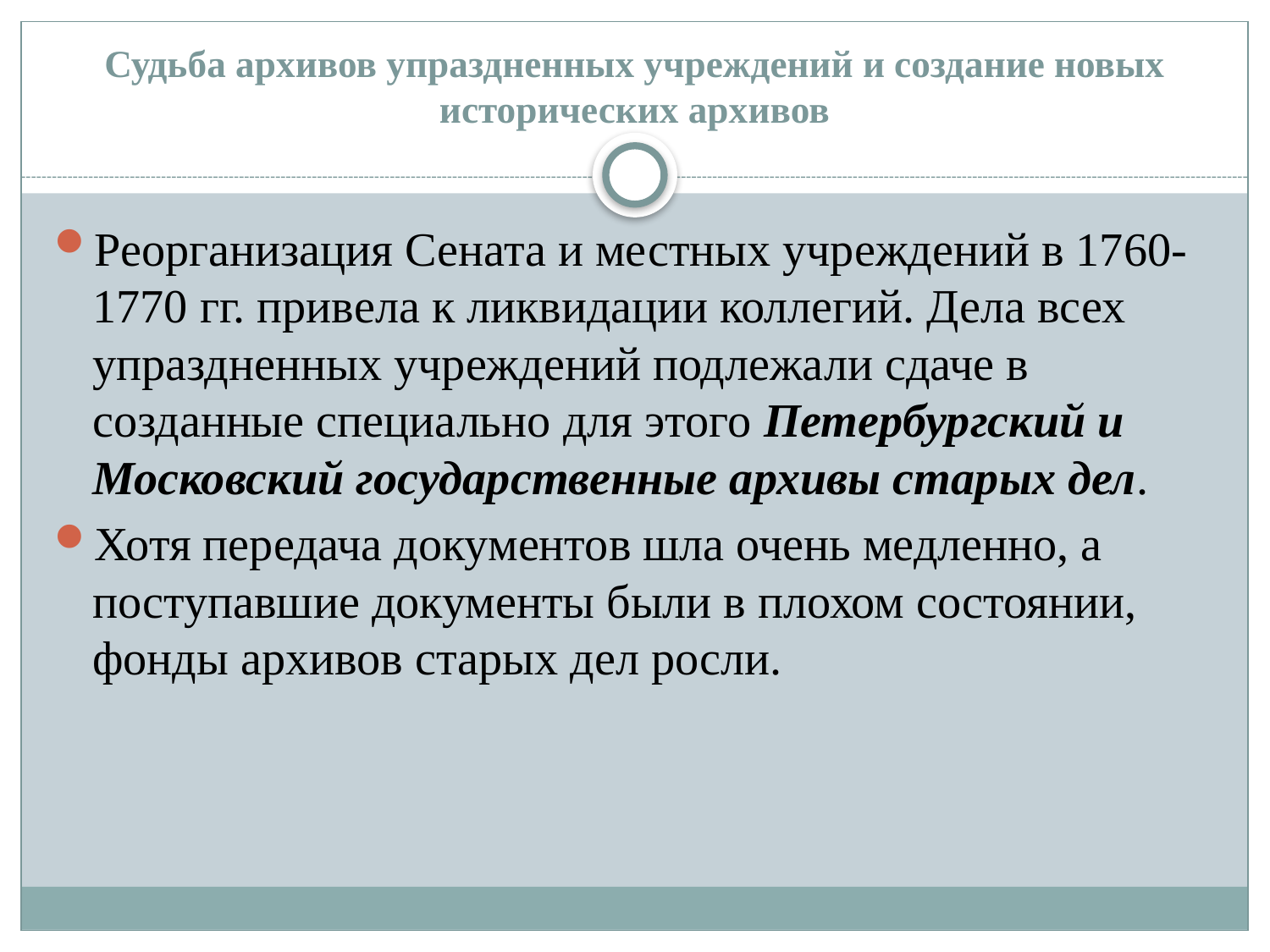

# Судьба архивов упраздненных учреждений и создание новых исторических архивов
Реорганизация Сената и местных учреждений в 1760-1770 гг. привела к ликвидации коллегий. Дела всех упраздненных учреждений подлежали сдаче в созданные специально для этого Петербургский и Московский государственные архивы старых дел.
Хотя передача документов шла очень медленно, а поступавшие документы были в плохом состоянии, фонды архивов старых дел росли.